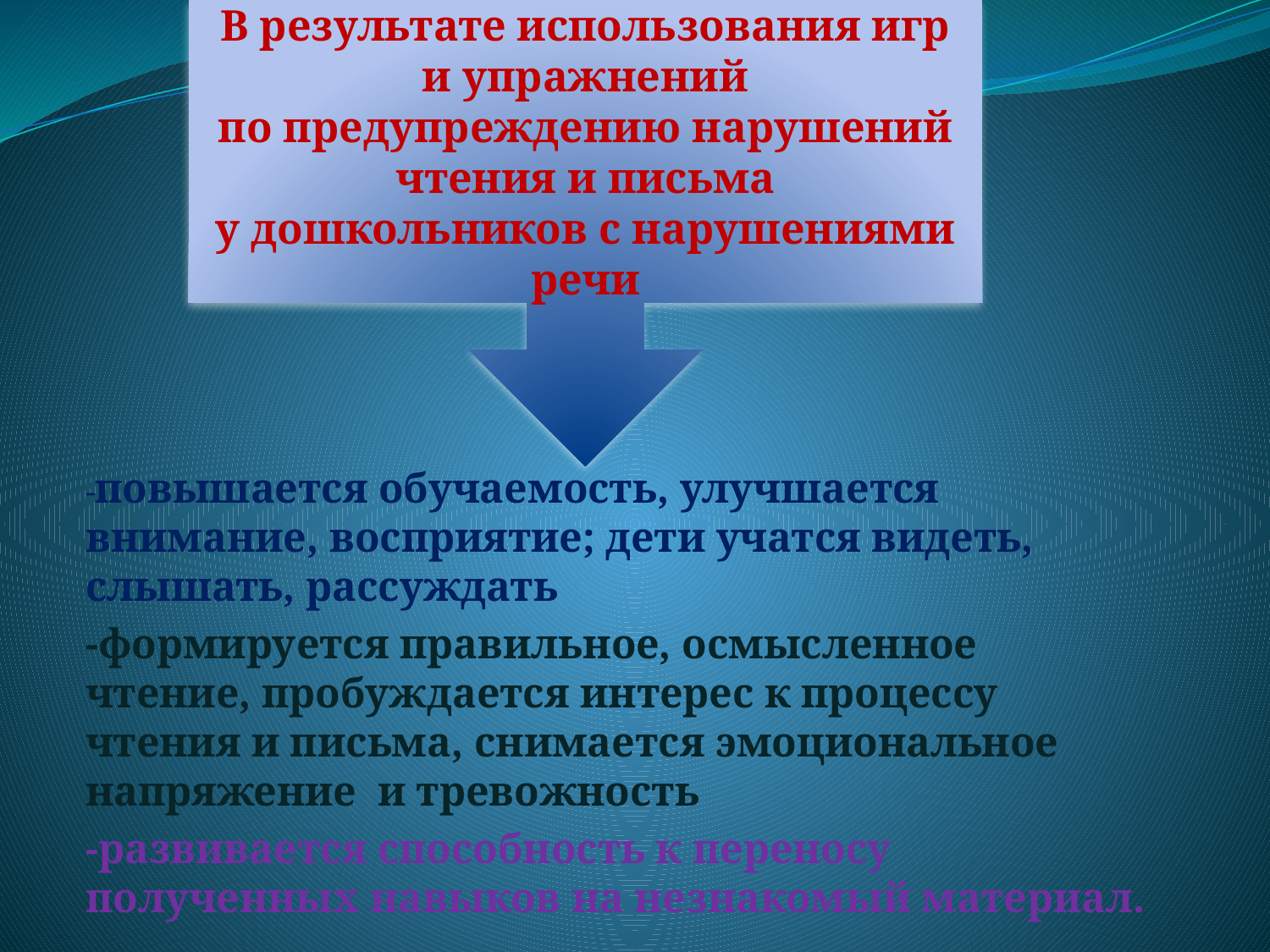

В результате использования игр и упражнений
по предупреждению нарушений чтения и письма
у дошкольников с нарушениями речи
-повышается обучаемость, улучшается внимание, восприятие; дети учатся видеть, слышать, рассуждать
-формируется правильное, осмысленное чтение, пробуждается интерес к процессу чтения и письма, снимается эмоциональное напряжение  и тревожность
-развивается способность к переносу полученных навыков на незнакомый материал.